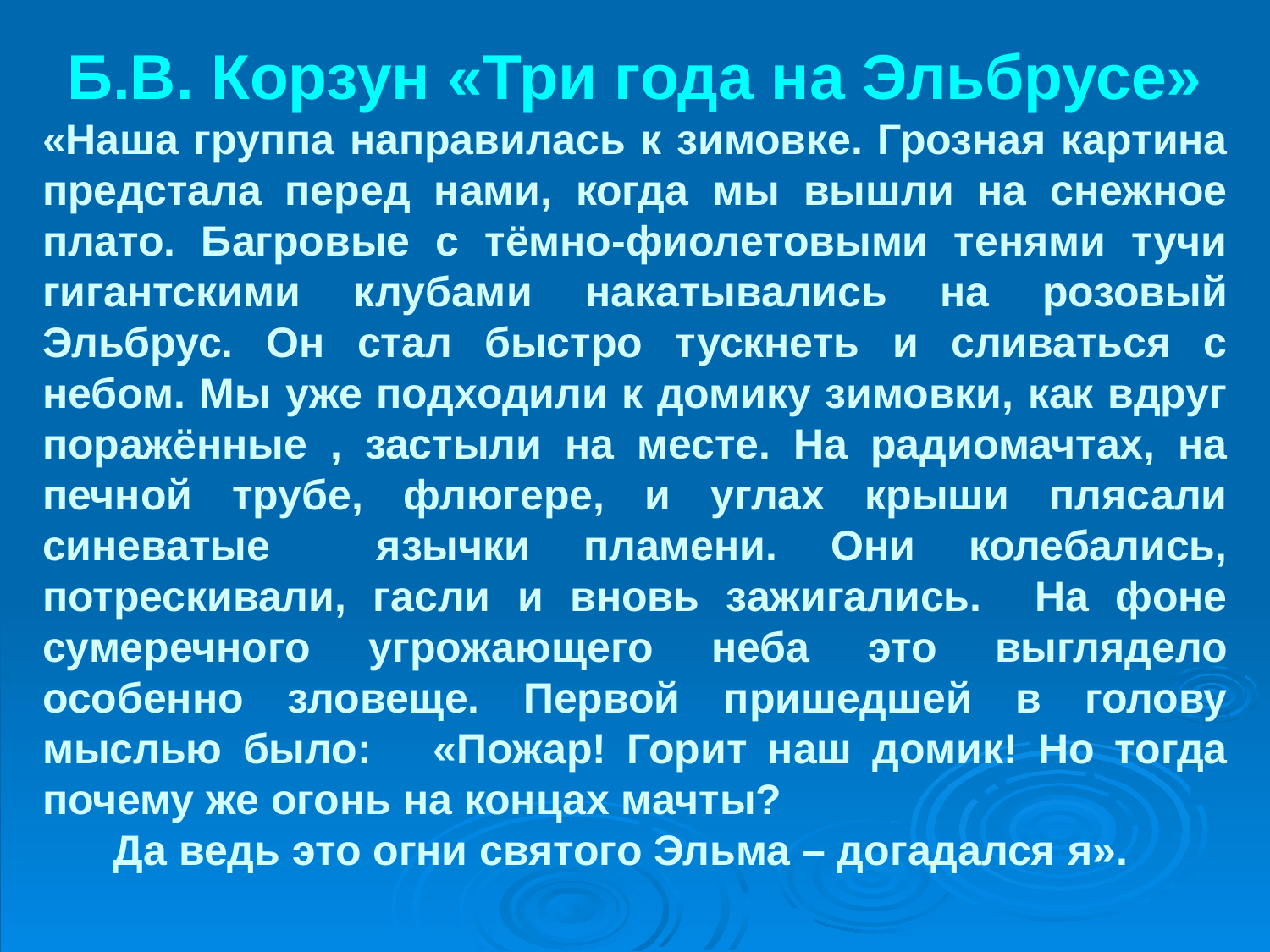

Б.В. Корзун «Три года на Эльбрусе»
«Наша группа направилась к зимовке. Грозная картина предстала перед нами, когда мы вышли на снежное плато. Багровые с тёмно-фиолетовыми тенями тучи гигантскими клубами накатывались на розовый Эльбрус. Он стал быстро тускнеть и сливаться с небом. Мы уже подходили к домику зимовки, как вдруг поражённые , застыли на месте. На радиомачтах, на печной трубе, флюгере, и углах крыши плясали синеватые  язычки пламени. Они колебались, потрескивали, гасли и вновь зажигались.  На фоне сумеречного угрожающего неба это выглядело особенно зловеще. Первой пришедшей в голову мыслью было:   «Пожар! Горит наш домик! Но тогда почему же огонь на концах мачты?
      Да ведь это огни святого Эльма – догадался я».